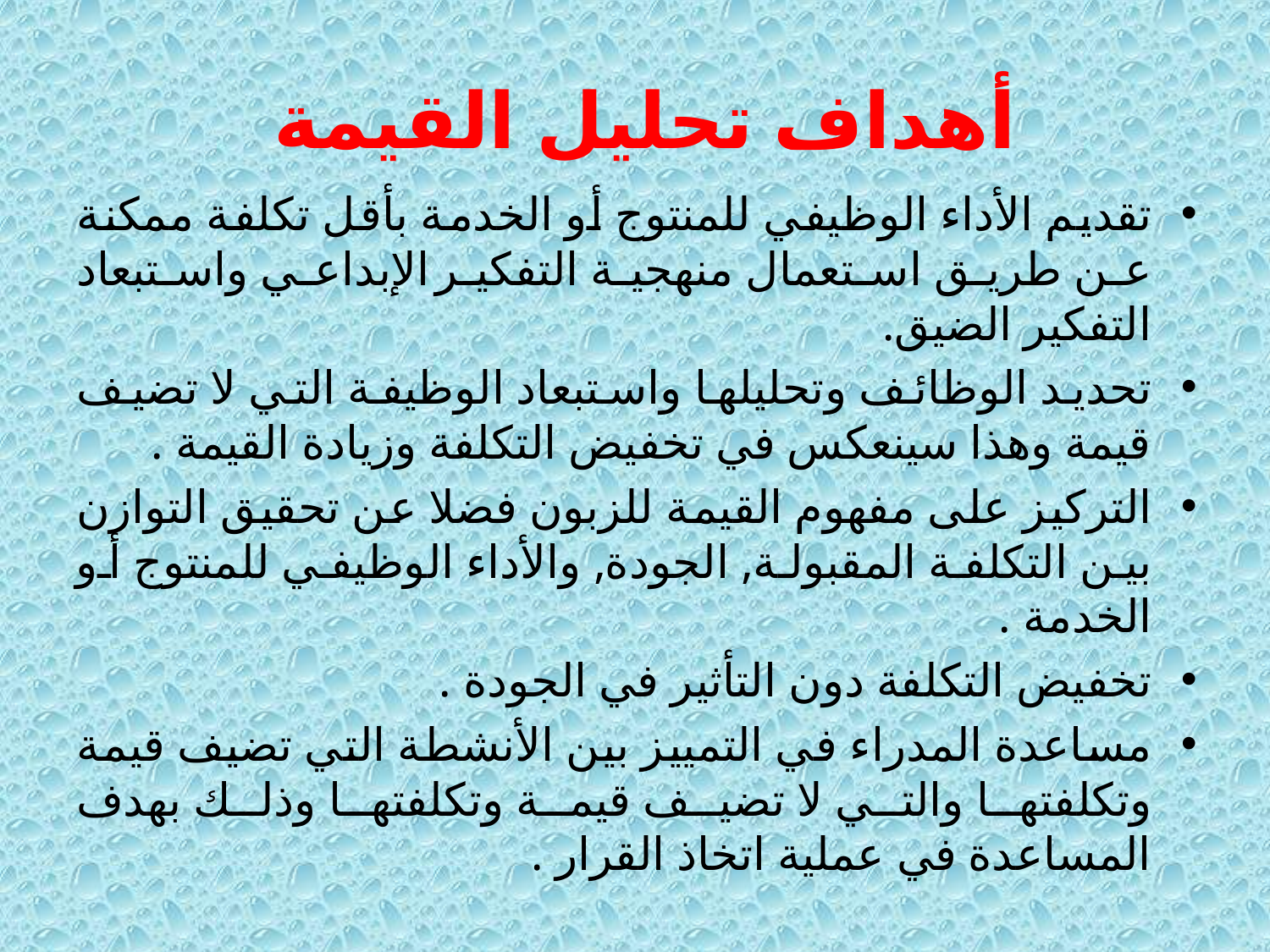

# أهداف تحليل القيمة
تقديم الأداء الوظيفي للمنتوج أو الخدمة بأقل تكلفة ممكنة عن طريق استعمال منهجية التفكير الإبداعي واستبعاد التفكير الضيق.
تحديد الوظائف وتحليلها واستبعاد الوظيفة التي لا تضيف قيمة وهذا سينعكس في تخفيض التكلفة وزيادة القيمة .
التركيز على مفهوم القيمة للزبون فضلا عن تحقيق التوازن بين التكلفة المقبولة, الجودة, والأداء الوظيفي للمنتوج أو الخدمة .
تخفيض التكلفة دون التأثير في الجودة .
مساعدة المدراء في التمييز بين الأنشطة التي تضيف قيمة وتكلفتها والتي لا تضيف قيمة وتكلفتها وذلك بهدف المساعدة في عملية اتخاذ القرار .